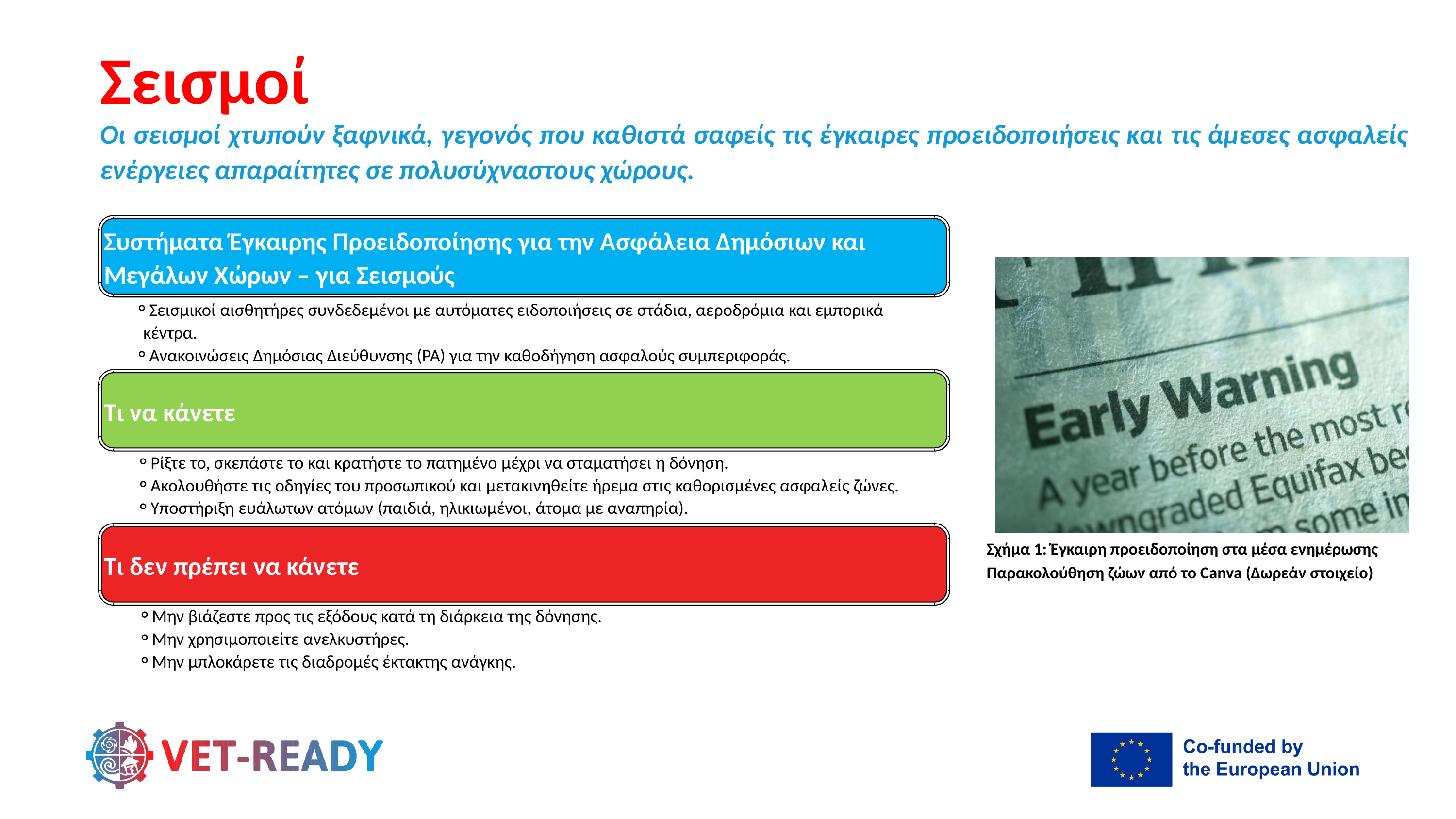

Σεισμοί
Οι σεισμοί χτυπούν ξαφνικά, γεγονός που καθιστά σαφείς τις έγκαιρες προειδοποιήσεις και τις άμεσες ασφαλείς ενέργειες απαραίτητες σε πολυσύχναστους χώρους.

Συστήματα Έγκαιρης Προειδοποίησης για την Ασφάλεια Δημόσιων και Μεγάλων Χώρων – για Σεισμούς

Σεισμικοί αισθητήρες συνδεδεμένοι με αυτόματες ειδοποιήσεις σε στάδια, αεροδρόμια και εμπορικά κέντρα.
Ανακοινώσεις Δημόσιας Διεύθυνσης (PA) για την καθοδήγηση ασφαλούς συμπεριφοράς.
Φωτισμός έκτακτης ανάγκης και ψηφιακές πινακίδες που κατευθύνουν τις διαδρομές εκκένωσης.

Τι να κάνετε
Ρίξτε το, σκεπάστε το και κρατήστε το πατημένο μέχρι να σταματήσει η δόνηση.
Ακολουθήστε τις οδηγίες του προσωπικού και μετακινηθείτε ήρεμα στις καθορισμένες ασφαλείς ζώνες.
Υποστήριξη ευάλωτων ατόμων (παιδιά, ηλικιωμένοι, άτομα με αναπηρία).

Τι δεν πρέπει να κάνετε
Σχήμα 1: Έγκαιρη προειδοποίηση στα μέσα ενημέρωσης Παρακολούθηση ζώων από το Canva (Δωρεάν στοιχείο)
Μην βιάζεστε προς τις εξόδους κατά τη διάρκεια της δόνησης.
Μην χρησιμοποιείτε ανελκυστήρες.
Μην μπλοκάρετε τις διαδρομές έκτακτης ανάγκης.